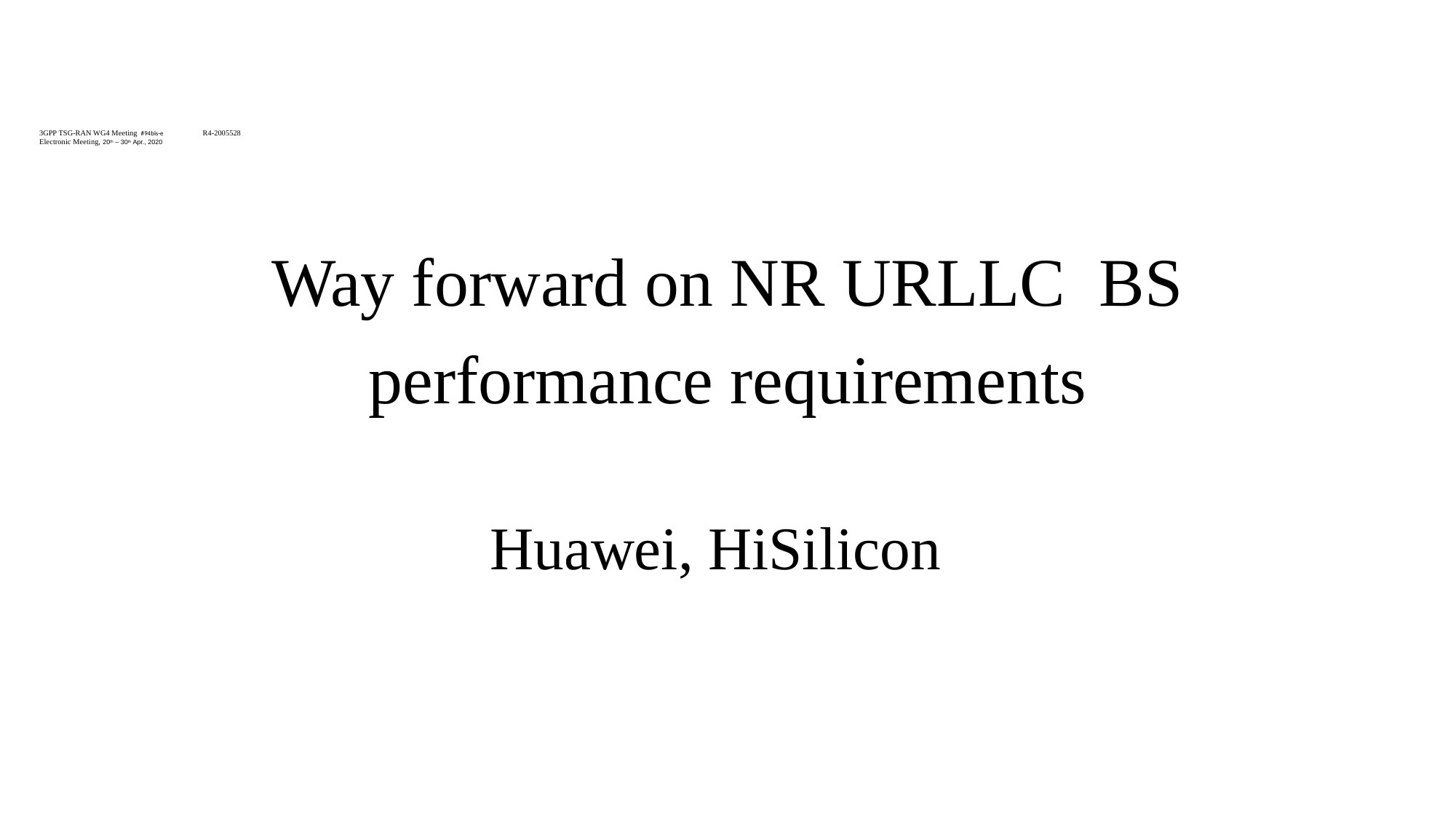

# 3GPP TSG-RAN WG4 Meeting  #94bis-e				             R4-2005528 Electronic Meeting, 20th – 30th Apr., 2020
Way forward on NR URLLC  BS performance requirements
Huawei, HiSilicon